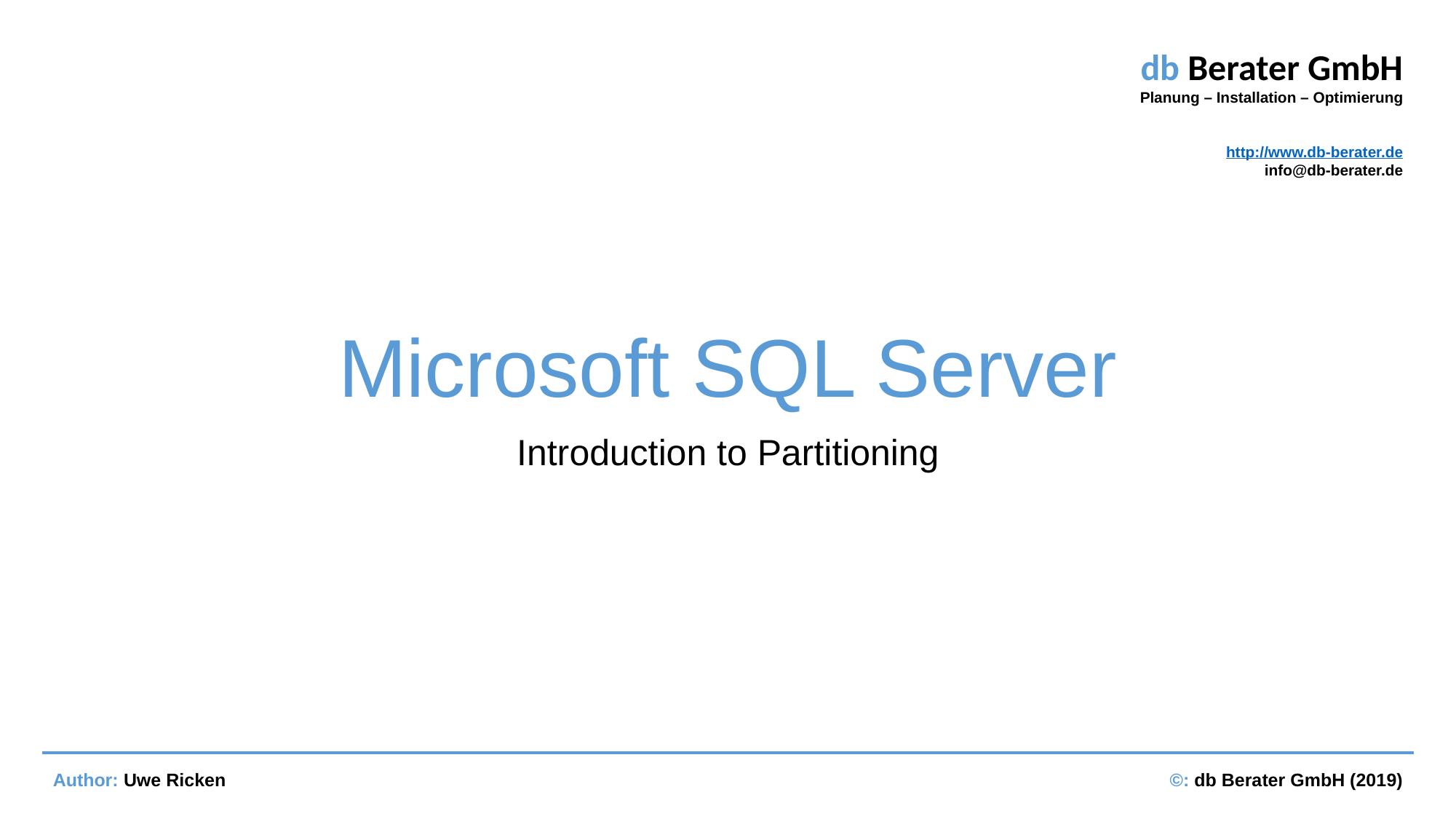

# Microsoft SQL Server
Introduction to Partitioning